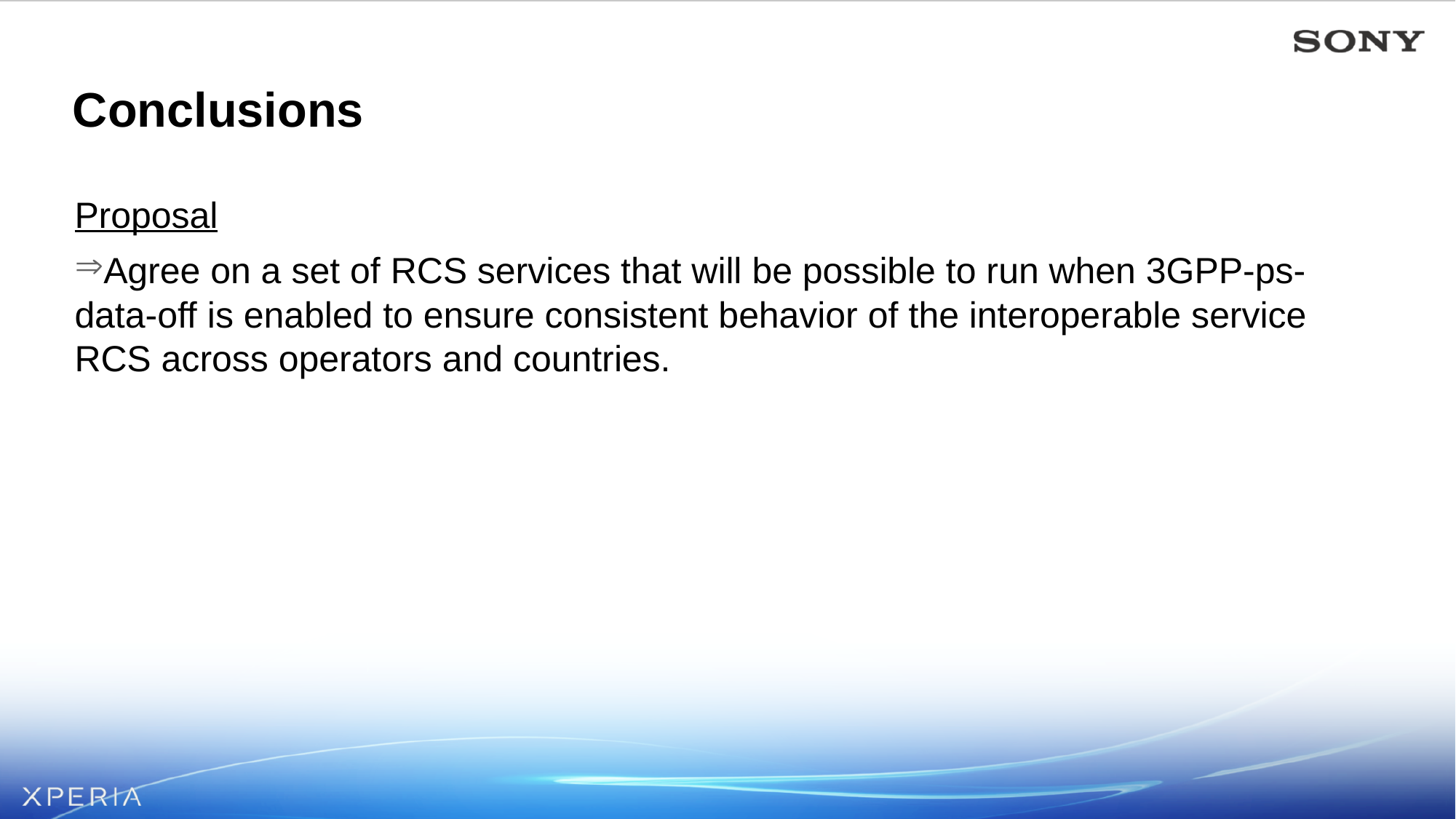

# Conclusions
Proposal
Agree on a set of RCS services that will be possible to run when 3GPP-ps-data-off is enabled to ensure consistent behavior of the interoperable service RCS across operators and countries.